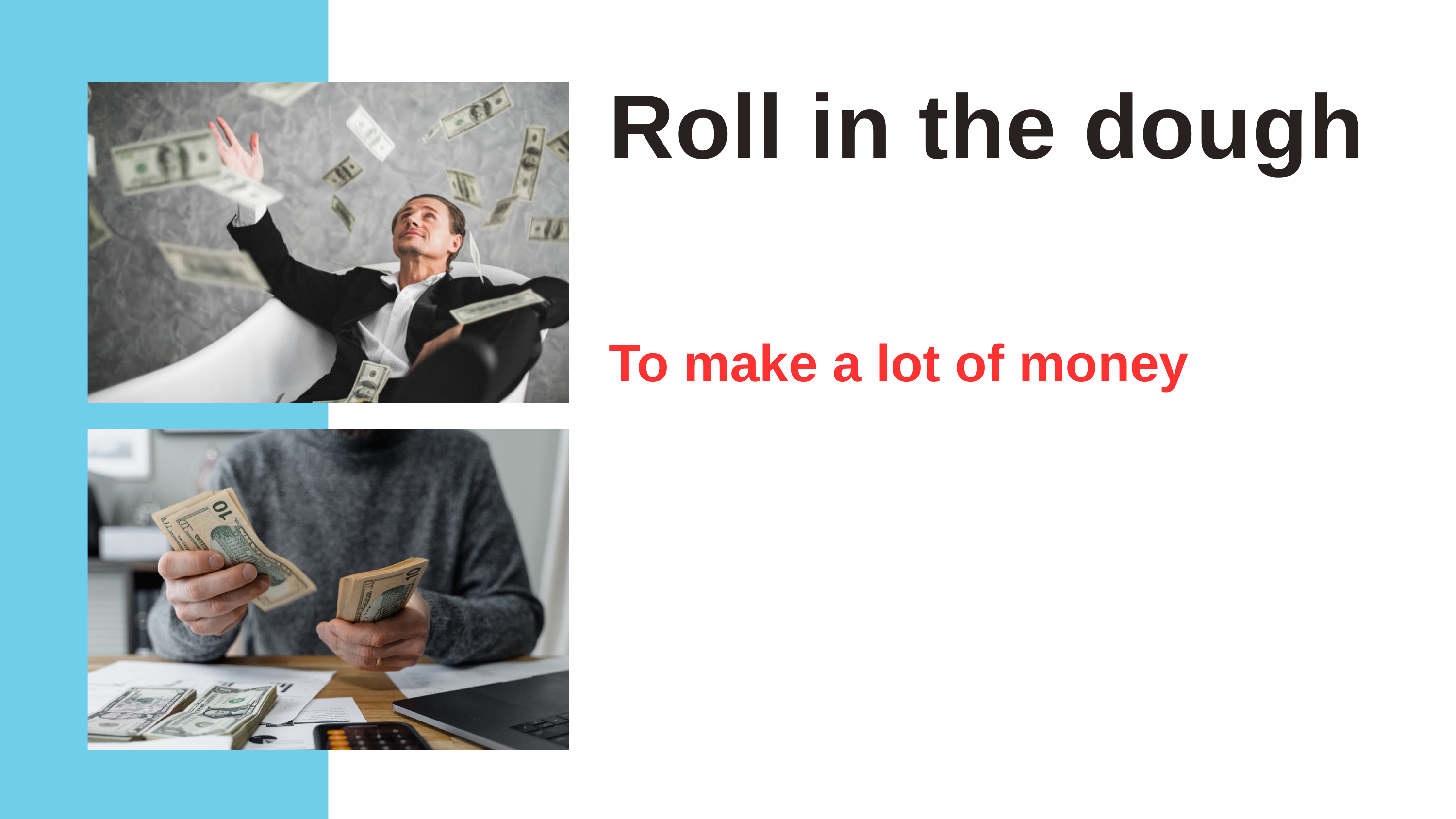

Roll in the dough

To make a lot of money